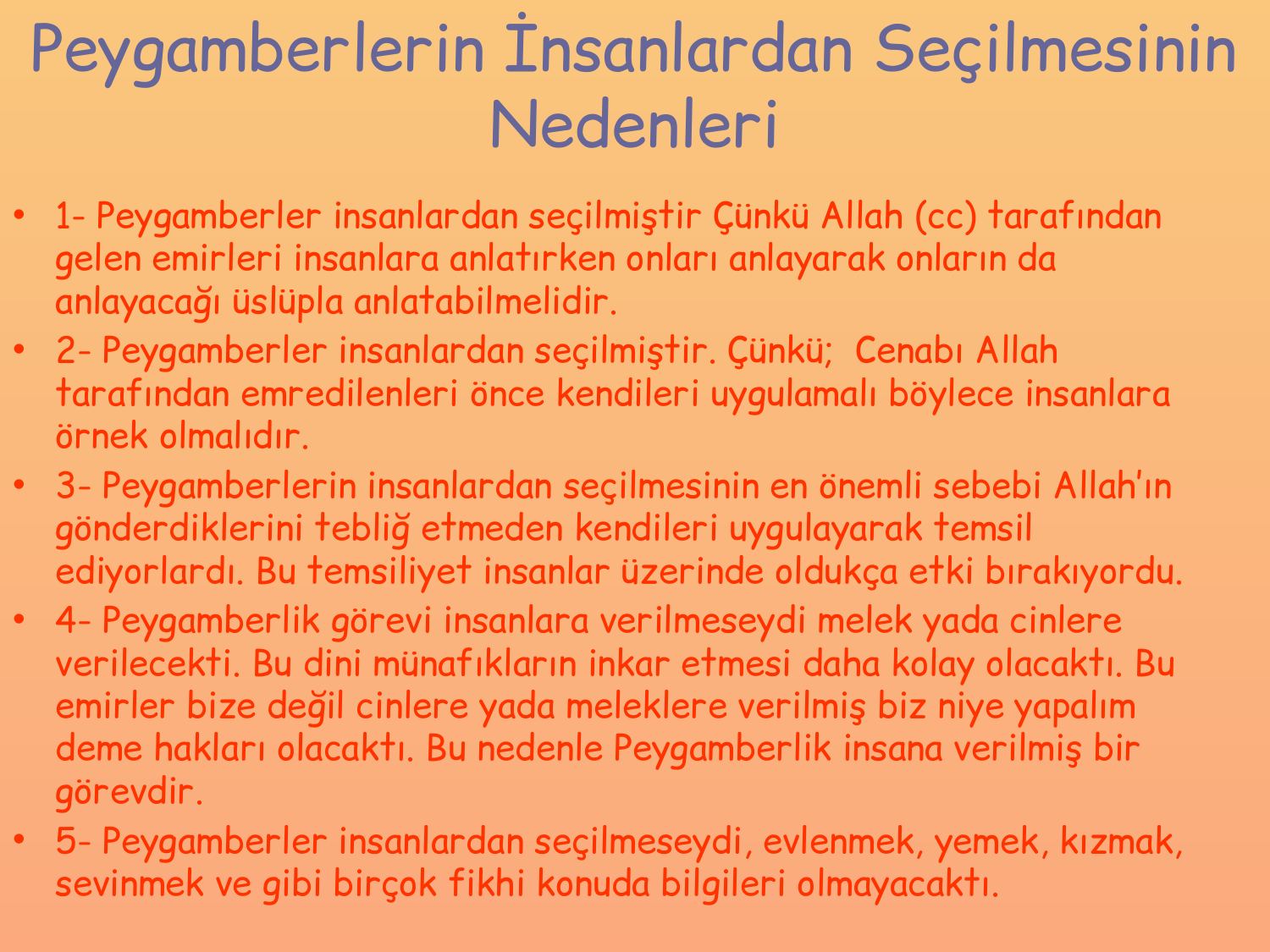

# Peygamberlerin İnsanlardan Seçilmesinin Nedenleri
1- Peygamberler insanlardan seçilmiştir Çünkü Allah (cc) tarafından gelen emirleri insanlara anlatırken onları anlayarak onların da anlayacağı üslüpla anlatabilmelidir.
2- Peygamberler insanlardan seçilmiştir. Çünkü;  Cenabı Allah tarafından emredilenleri önce kendileri uygulamalı böylece insanlara örnek olmalıdır.
3- Peygamberlerin insanlardan seçilmesinin en önemli sebebi Allah’ın gönderdiklerini tebliğ etmeden kendileri uygulayarak temsil ediyorlardı. Bu temsiliyet insanlar üzerinde oldukça etki bırakıyordu.
4- Peygamberlik görevi insanlara verilmeseydi melek yada cinlere verilecekti. Bu dini münafıkların inkar etmesi daha kolay olacaktı. Bu emirler bize değil cinlere yada meleklere verilmiş biz niye yapalım deme hakları olacaktı. Bu nedenle Peygamberlik insana verilmiş bir görevdir.
5- Peygamberler insanlardan seçilmeseydi, evlenmek, yemek, kızmak, sevinmek ve gibi birçok fikhi konuda bilgileri olmayacaktı.